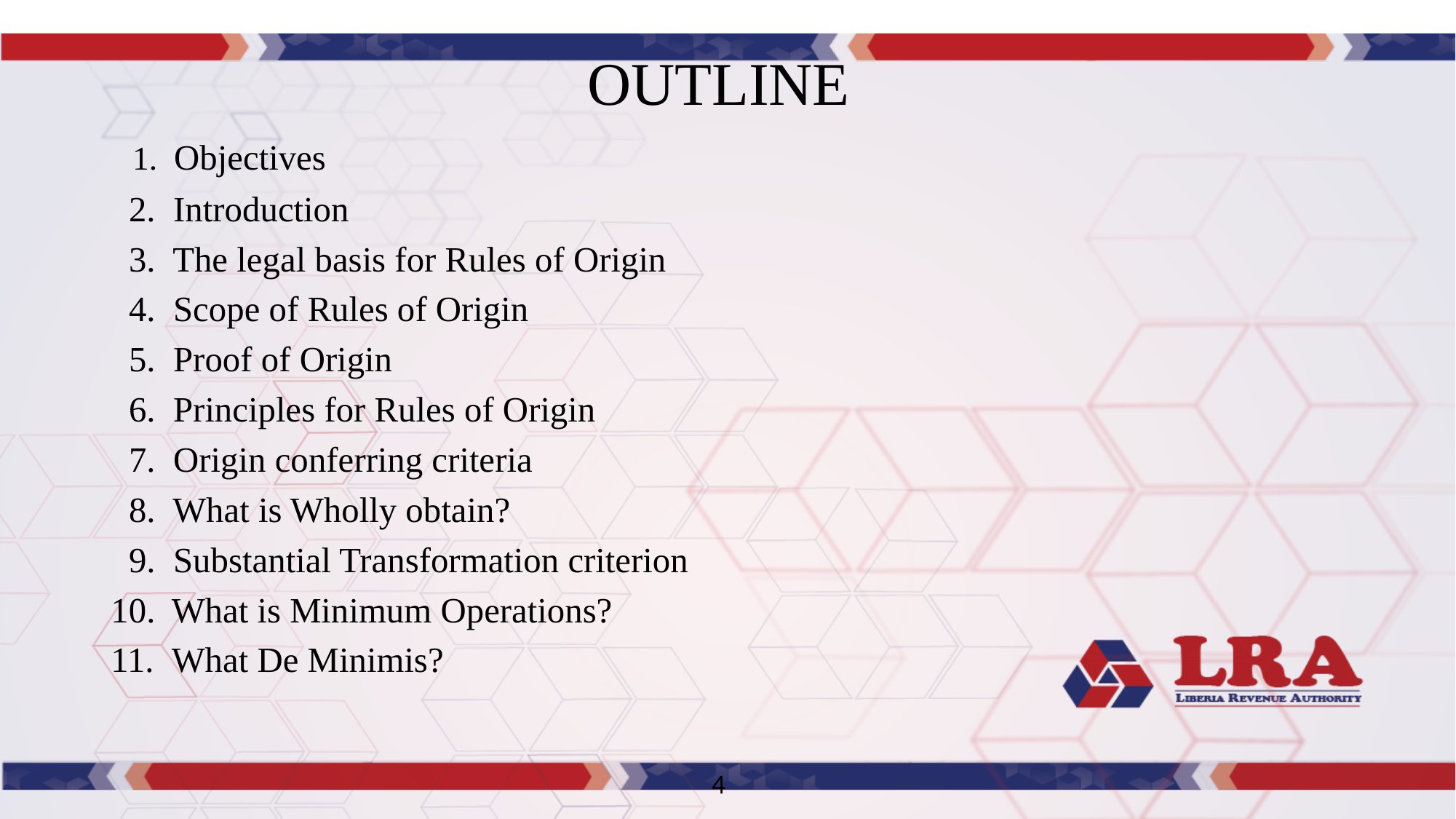

# OUTLINE
  1.  Objectives
  2.  Introduction
  3.  The legal basis for Rules of Origin
  4.  Scope of Rules of Origin
  5.  Proof of Origin
  6.  Principles for Rules of Origin
  7.  Origin conferring criteria
  8.  What is Wholly obtain?
  9.  Substantial Transformation criterion
 What is Minimum Operations?
 What De Minimis?

4